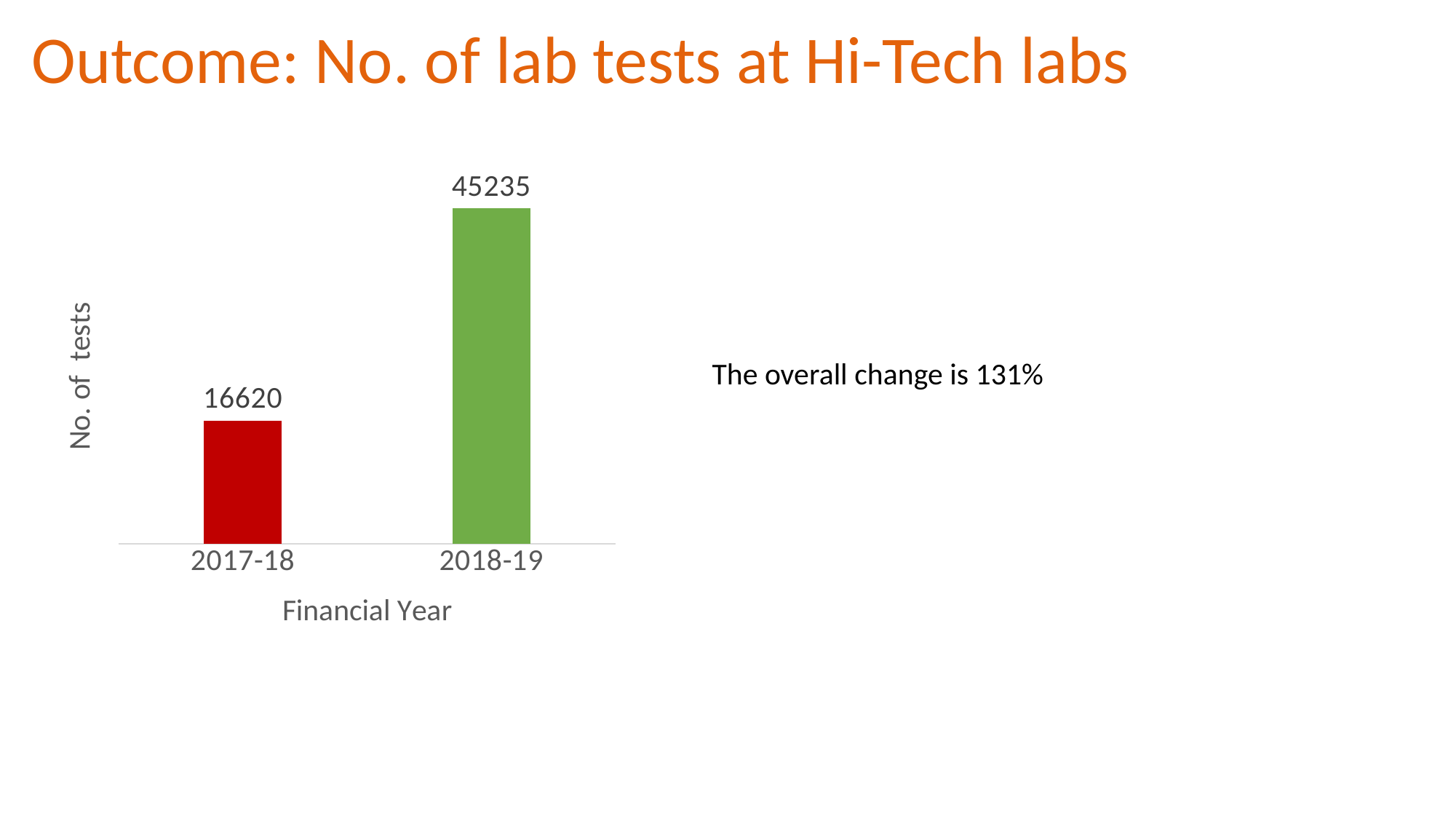

Outcome: No. of lab tests at Hi-Tech labs

### Chart

| Category | Series 1 |
|---|---|
| 2017-18 | 16620.0 |
| 2018-19 | 45235.0 |
The overall change is 131%